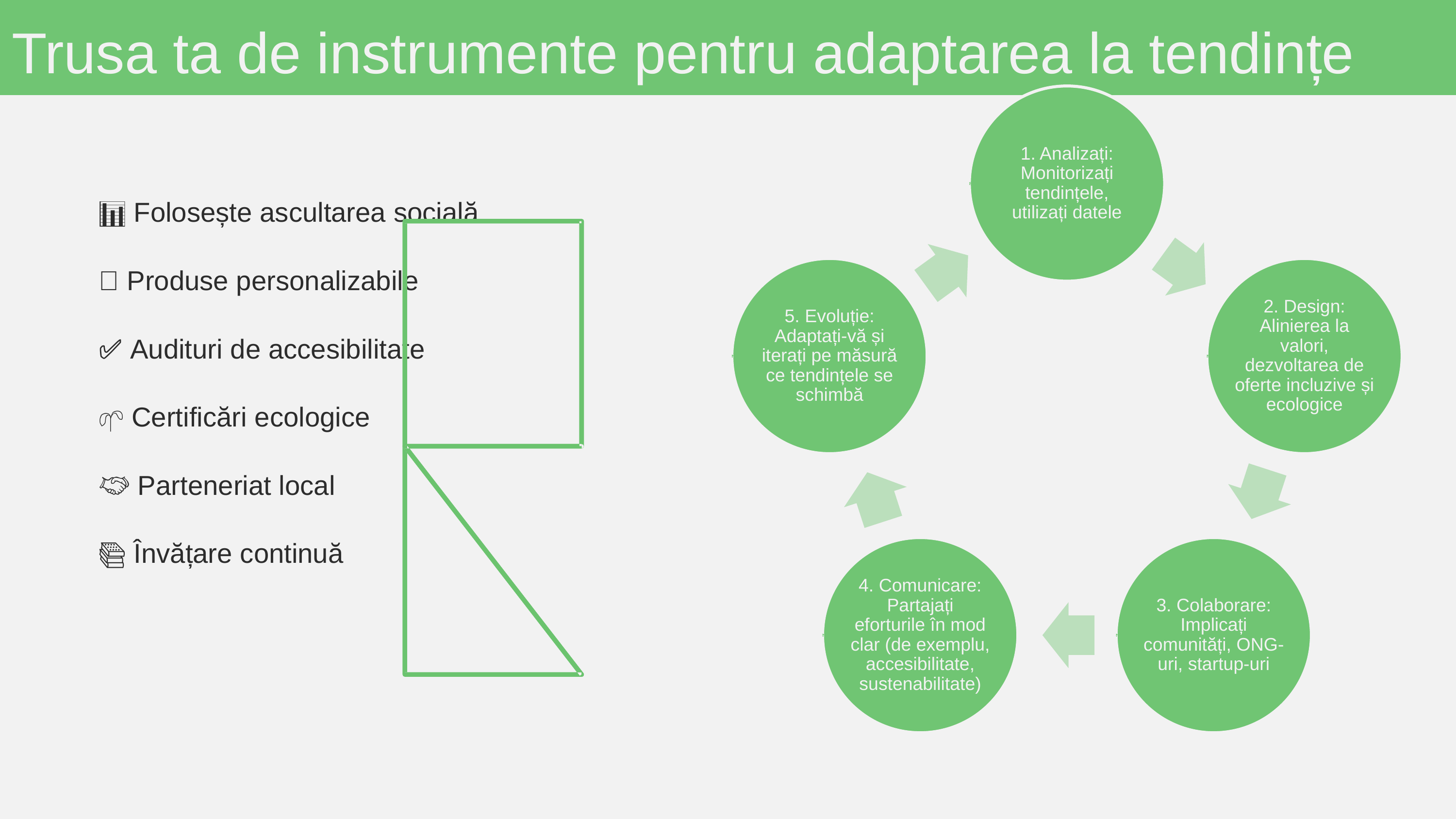

Trusa ta de instrumente pentru adaptarea la tendințe

1. Analizați: Monitorizați tendințele, utilizați datele
📊 Folosește ascultarea socială
🧳 Produse personalizabile
✅ Audituri de accesibilitate
🌱 Certificări ecologice
🤝 Parteneriat local
📚 Învățare continuă

5. Evoluție: Adaptați-vă și iterați pe măsură ce tendințele se schimbă

2. Design: Alinierea la valori, dezvoltarea de oferte incluzive și ecologice

4. Comunicare: Partajați eforturile în mod clar (de exemplu, accesibilitate, sustenabilitate)

3. Colaborare: Implicați comunități, ONG-uri, startup-uri